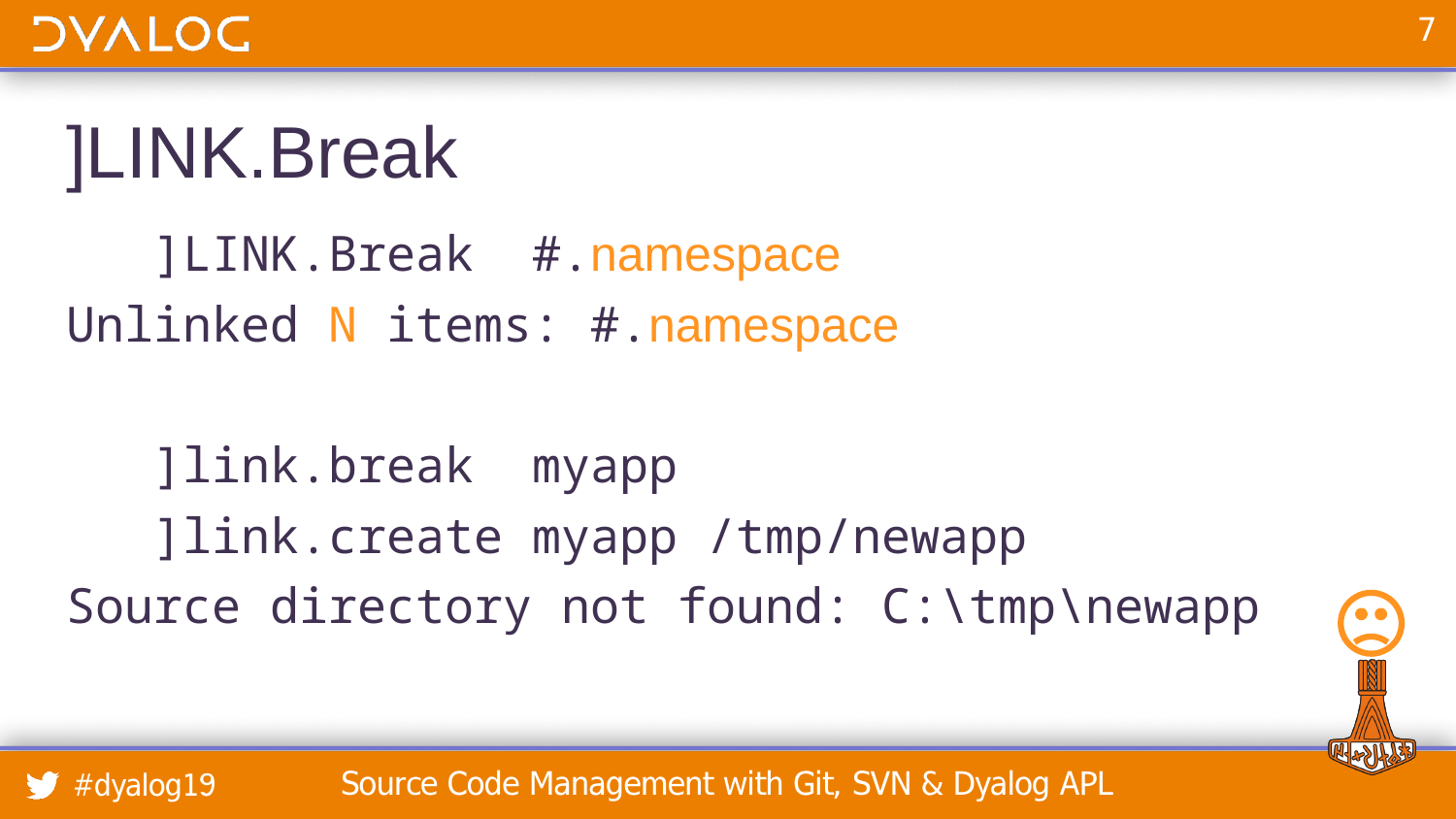

# ]LINK.Break
   ]LINK.Break  #.namespace
Unlinked N items: #.namespace

   ]link.break  myapp
   ]link.create myapp /tmp/newapp
Source directory not found: C:\tmp\newapp